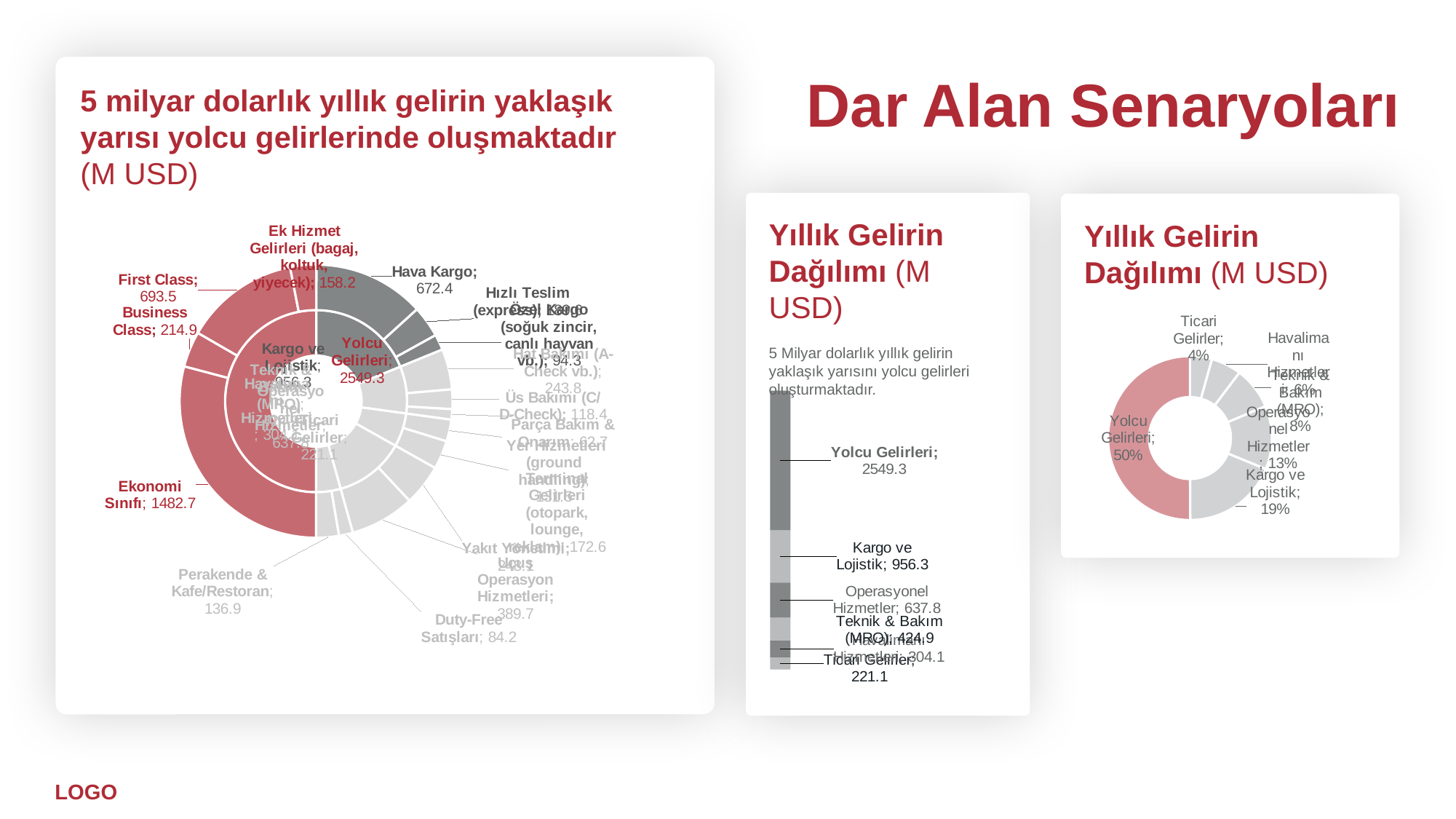

5 milyar dolarlık yıllık gelirin yaklaşık yarısı yolcu gelirlerinde oluşmaktadır
(M USD)
# Dar Alan Senaryoları
Yıllık Gelirin Dağılımı (M USD)

5 Milyar dolarlık yıllık gelirin yaklaşık yarısını yolcu gelirleri oluşturmaktadır.
Yıllık Gelirin Dağılımı (M USD)

### Chart

| Category | Ana Kategori Gelir (₺) | Gelir (₺) |
|---|---|---|
| Ekonomi Sınıfı | 2549.3 | 1482.7 |
| Business Class | None | 214.9 |
| First Class | None | 693.5 |
| Ek Hizmet Gelirleri (bagaj, koltuk, yiyecek) | None | 158.2 |
| Hava Kargo | 956.3 | 672.4 |
| Hızlı Teslim (express) | None | 189.6 |
| Özel Kargo (soğuk zincir, canlı hayvan vb.) | None | 94.3 |
| Hat Bakımı (A-Check vb.) | 424.90000000000003 | 243.8 |
| Üs Bakımı (C/D-Check) | None | 118.4 |
| Parça Bakım & Onarım | None | 62.7 |
|  Yer Hizmetleri (ground handling) | 304.1 | 131.5 |
| Terminal Gelirleri (otopark, lounge, reklam) | None | 172.6 |
| Yakıt Yönetimi | 637.8 | 248.1 |
| Uçuş Operasyon Hizmetleri | None | 389.7 |
| Duty-Free Satışları | 221.10000000000002 | 84.2 |
| Perakende & Kafe/Restoran | None | 136.9 |

### Chart

| Category |  |
|---|---|
| Ticari Gelirler | 221.1 |
| Havalimanı Hizmetleri | 304.1 |
| Teknik & Bakım (MRO) | 424.9 |
| Operasyonel Hizmetler | 637.8 |
| Kargo ve Lojistik | 956.3 |
| Yolcu Gelirleri | 2549.3 |

### Chart

| Category | Ticari Gelirler | Havalimanı Hizmetleri | Teknik & Bakım (MRO) | Operasyonel Hizmetler | Kargo ve Lojistik | Yolcu Gelirleri |
|---|---|---|---|---|---|---|
| Gelir | 221.1 | 304.1 | 424.9 | 637.8 | 956.3 | 2549.3 |